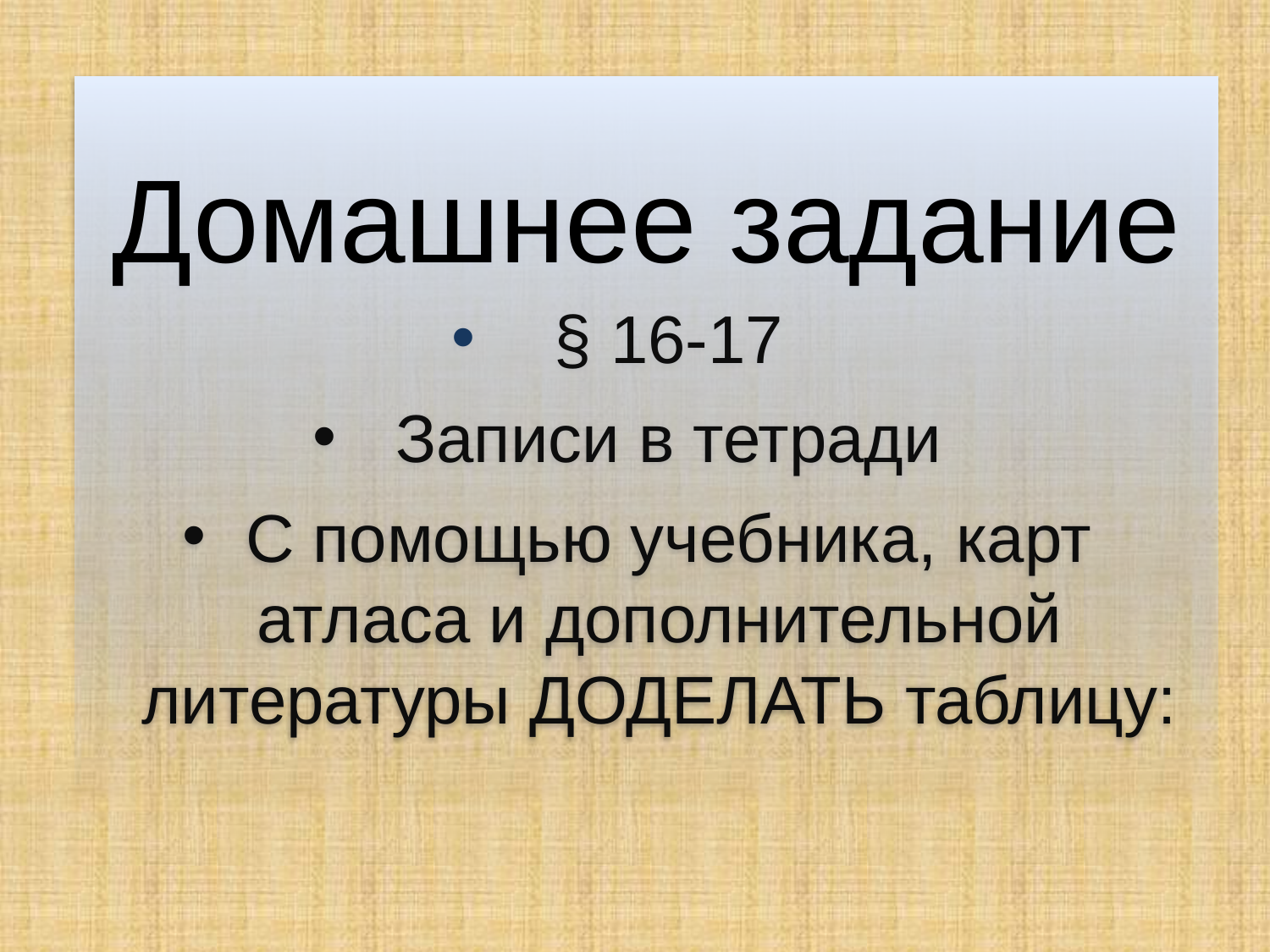

Домашнее задание
 § 16-17
 Записи в тетради
 С помощью учебника, карт атласа и дополнительной литературы ДОДЕЛАТЬ таблицу: